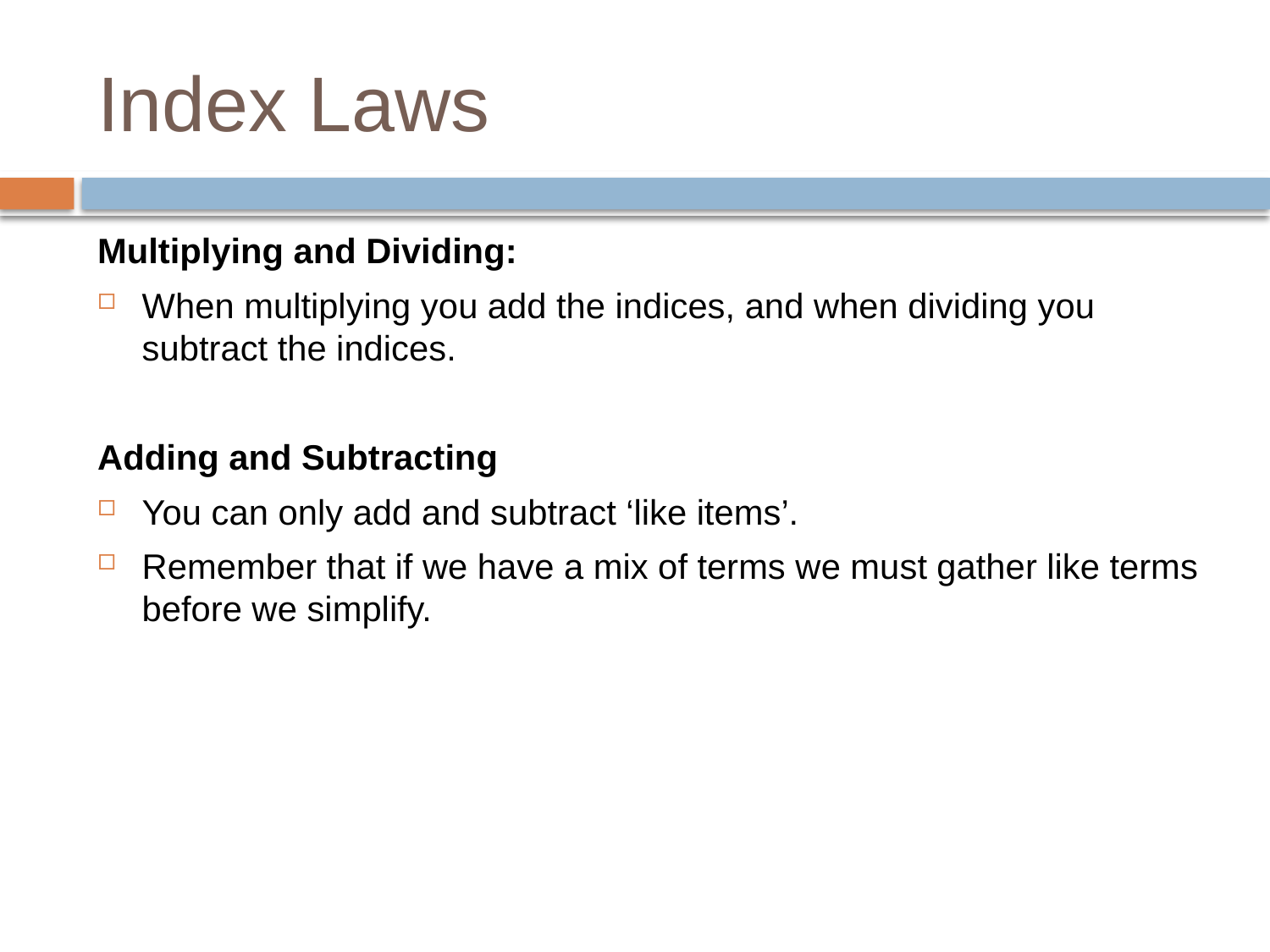

# Index Laws
Multiplying and Dividing:
When multiplying you add the indices, and when dividing you subtract the indices.

Adding and Subtracting
You can only add and subtract ‘like items’.
Remember that if we have a mix of terms we must gather like terms before we simplify.